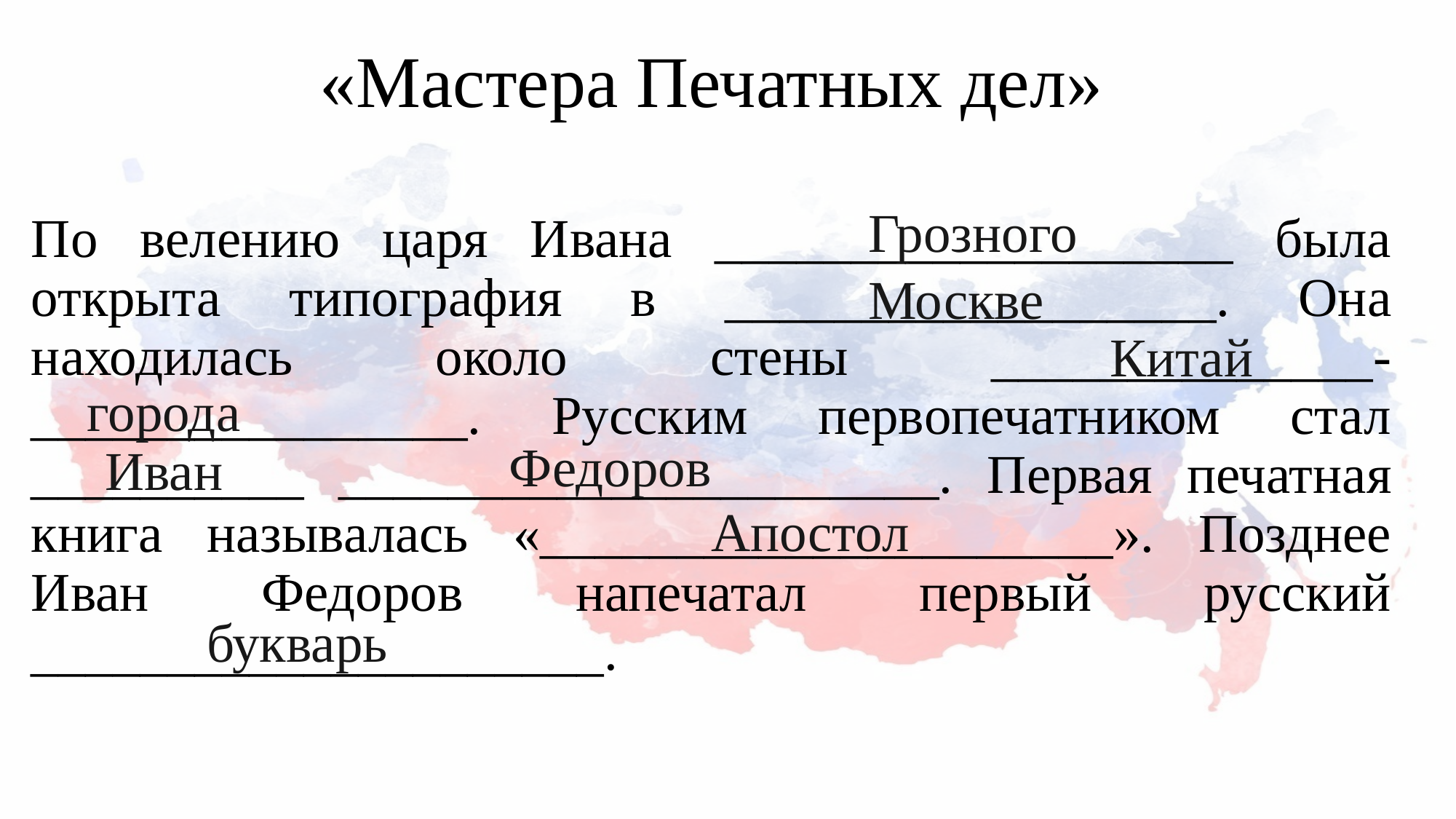

# «Мастера Печатных дел»
Грозного
По велению царя Ивана ___________________ была открыта типография в __________________. Она находилась около стены ______________-________________. Русским первопечатником стал __________ ______________________. Первая печатная книга называлась «_____________________». Позднее Иван Федоров напечатал первый русский _____________________.
Москве
Китай
города
Федоров
Иван
Апостол
букварь